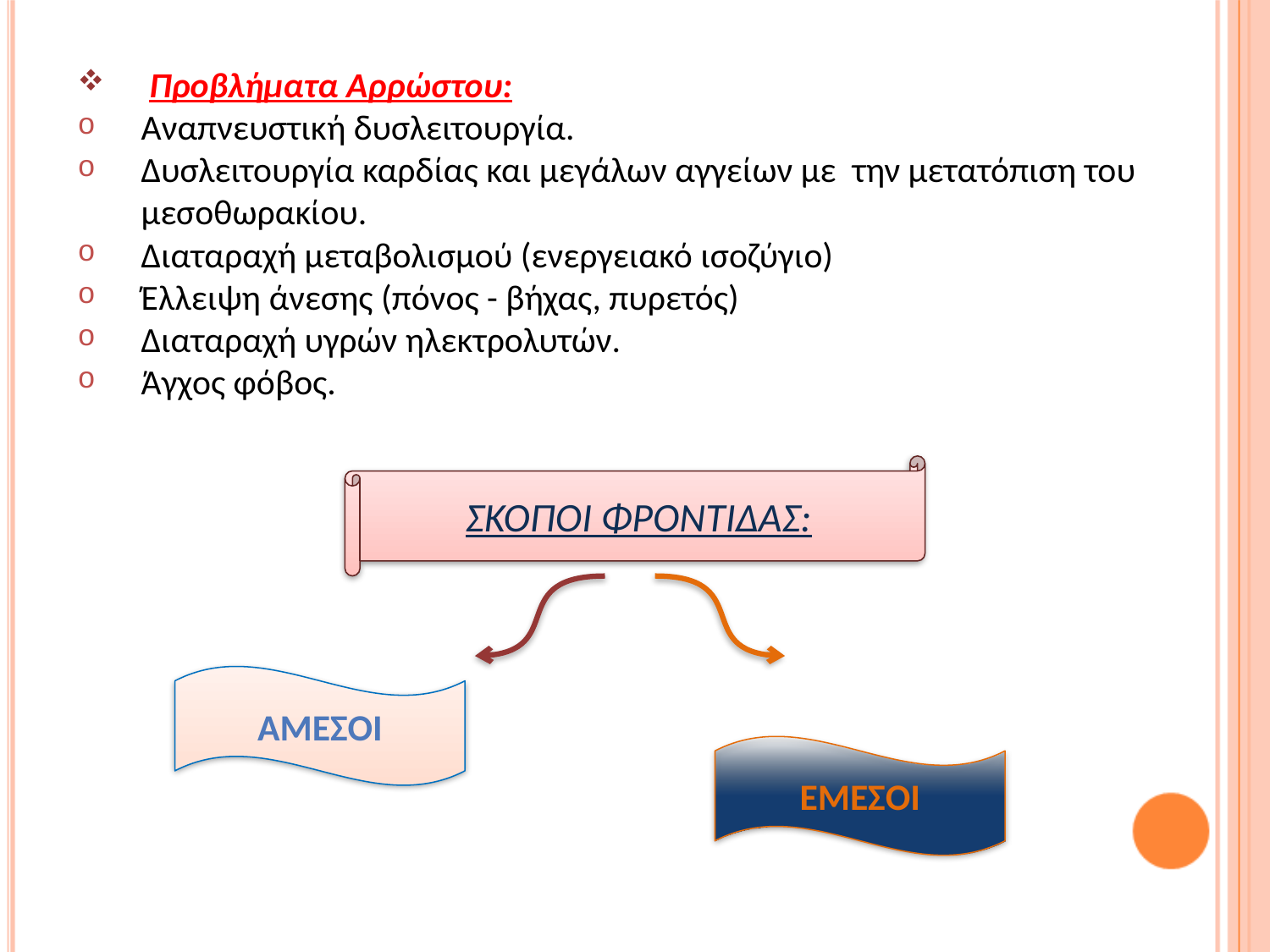

Προβλήματα Αρρώστου:
Αναπνευστική δυσλειτουργία.
Δυσλειτουργία καρδίας και μεγάλων αγγείων με  την μετατόπιση του μεσοθωρακίου.
Διαταραχή μεταβολισμού (ενεργειακό ισοζύγιο)
Έλλειψη άνεσης (πόνος - βήχας, πυρετός)
Διαταραχή υγρών ηλεκτρολυτών.
Άγχος φόβος.
ΣΚΟΠΟΙ ΦΡΟΝΤΙΔΑΣ:
ΑΜΕΣΟΙ
ΕΜΕΣΟΙ